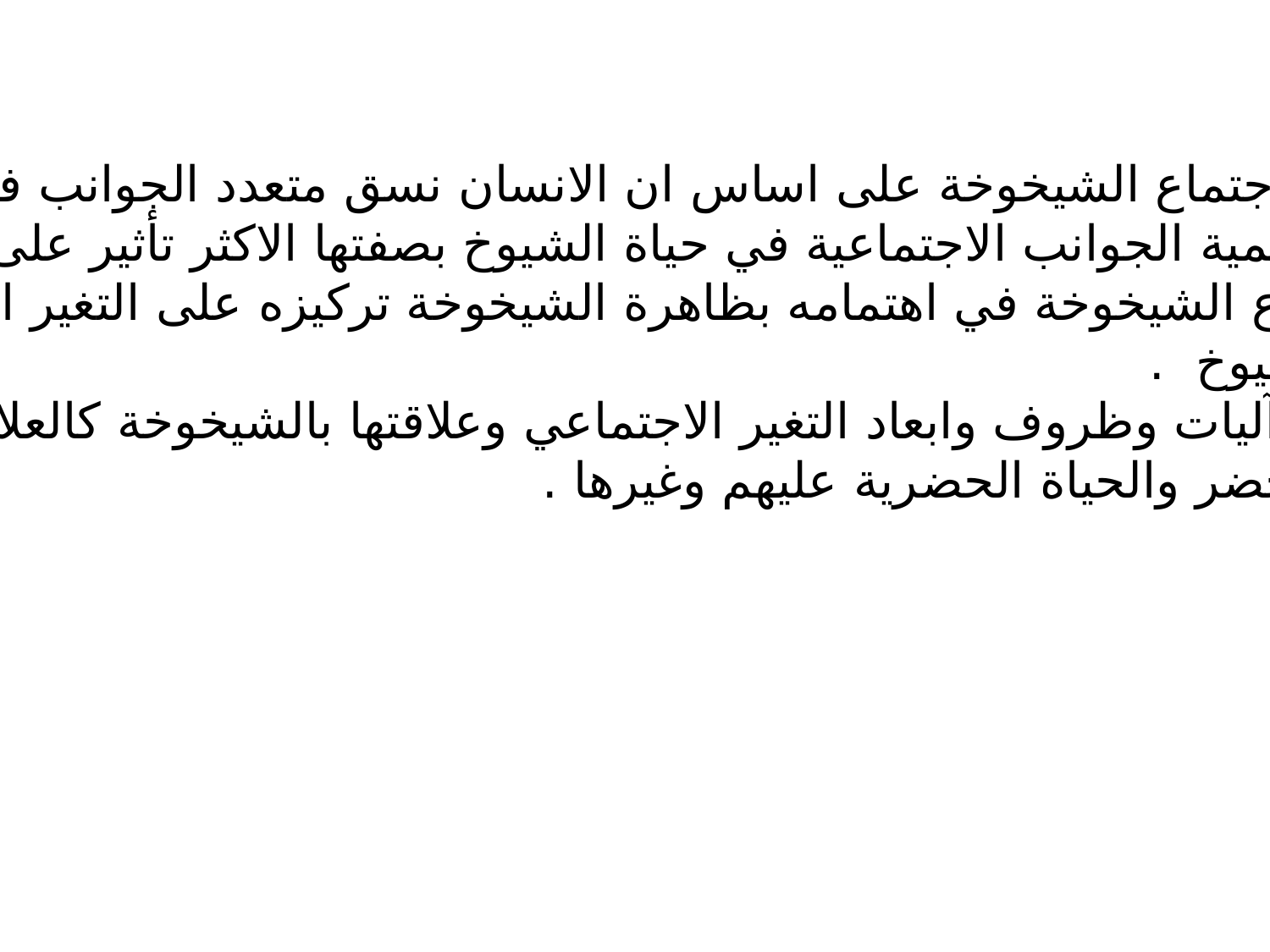

تقوم فلسفه علم اجتماع الشيخوخة على اساس ان الانسان نسق متعدد الجوانب في مراحل نموه
المختلفة وتتركز اهمية الجوانب الاجتماعية في حياة الشيوخ بصفتها الاكثر تأثير على الجوانب الاخرى
ومايميز علم اجتماع الشيخوخة في اهتمامه بظاهرة الشيخوخة تركيزه على التغير الاجتماعي بشكل عام
وانعكاسه على الشيوخ  .
حيث يشمل جميع آليات وظروف وابعاد التغير الاجتماعي وعلاقتها بالشيخوخة كالعلاقات الاجتماعية
والتقاعد وتأثير التحضر والحياة الحضرية عليهم وغيرها .